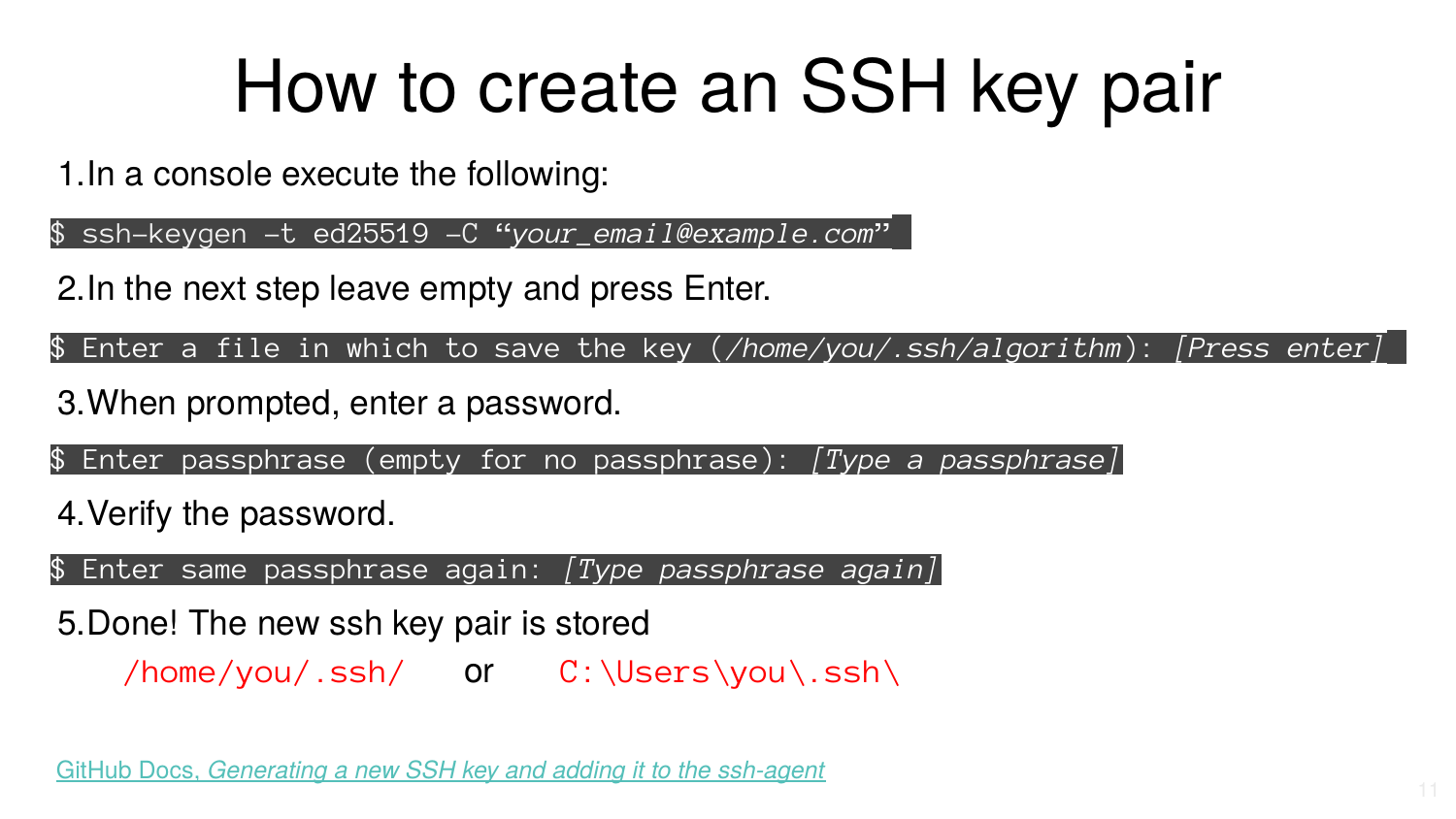

# How to create an SSH key pair
In a console execute the following:
$ ssh-keygen -t ed25519 -C “your_email@example.com”
In the next step leave empty and press Enter.
$ Enter a file in which to save the key (/home/you/.ssh/algorithm): [Press enter]
When prompted, enter a password.
$ Enter passphrase (empty for no passphrase): [Type a passphrase]
Verify the password.
$ Enter same passphrase again: [Type passphrase again]
Done! The new ssh key pair is stored in:
/home/you/.ssh/   or       C:\Users\you\.ssh\

GitHub Docs, Generating a new SSH key and adding it to the ssh-agent
11